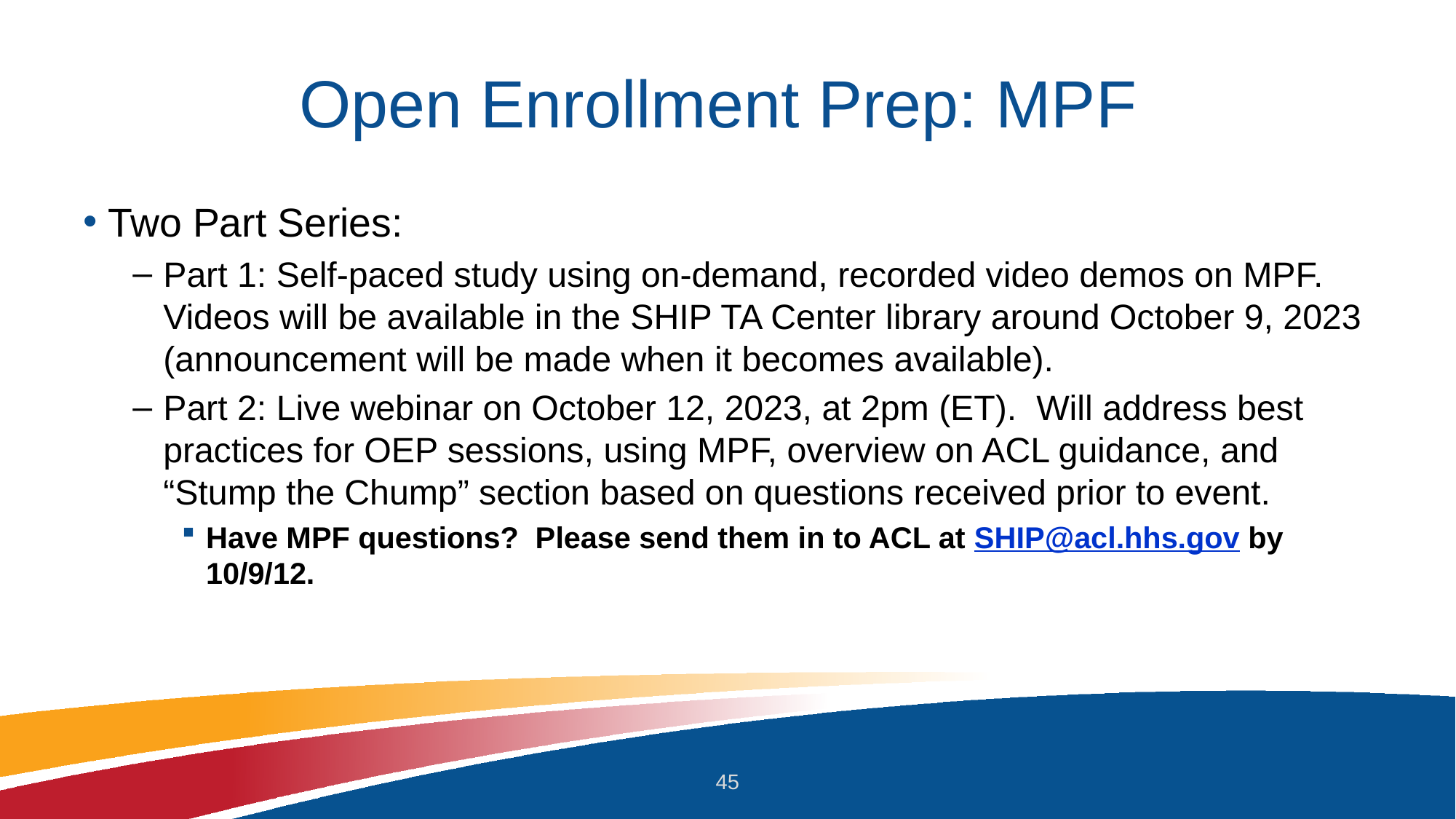

# Open Enrollment Prep: MPF
Two Part Series:
Part 1: Self-paced study using on-demand, recorded video demos on MPF.  Videos will be available in the SHIP TA Center library around October 9, 2023 (announcement will be made when it becomes available).
Part 2: Live webinar on October 12, 2023, at 2pm (ET).  Will address best practices for OEP sessions, using MPF, overview on ACL guidance, and “Stump the Chump” section based on questions received prior to event.
Have MPF questions?  Please send them in to ACL at SHIP@acl.hhs.gov by 10/9/12.
45